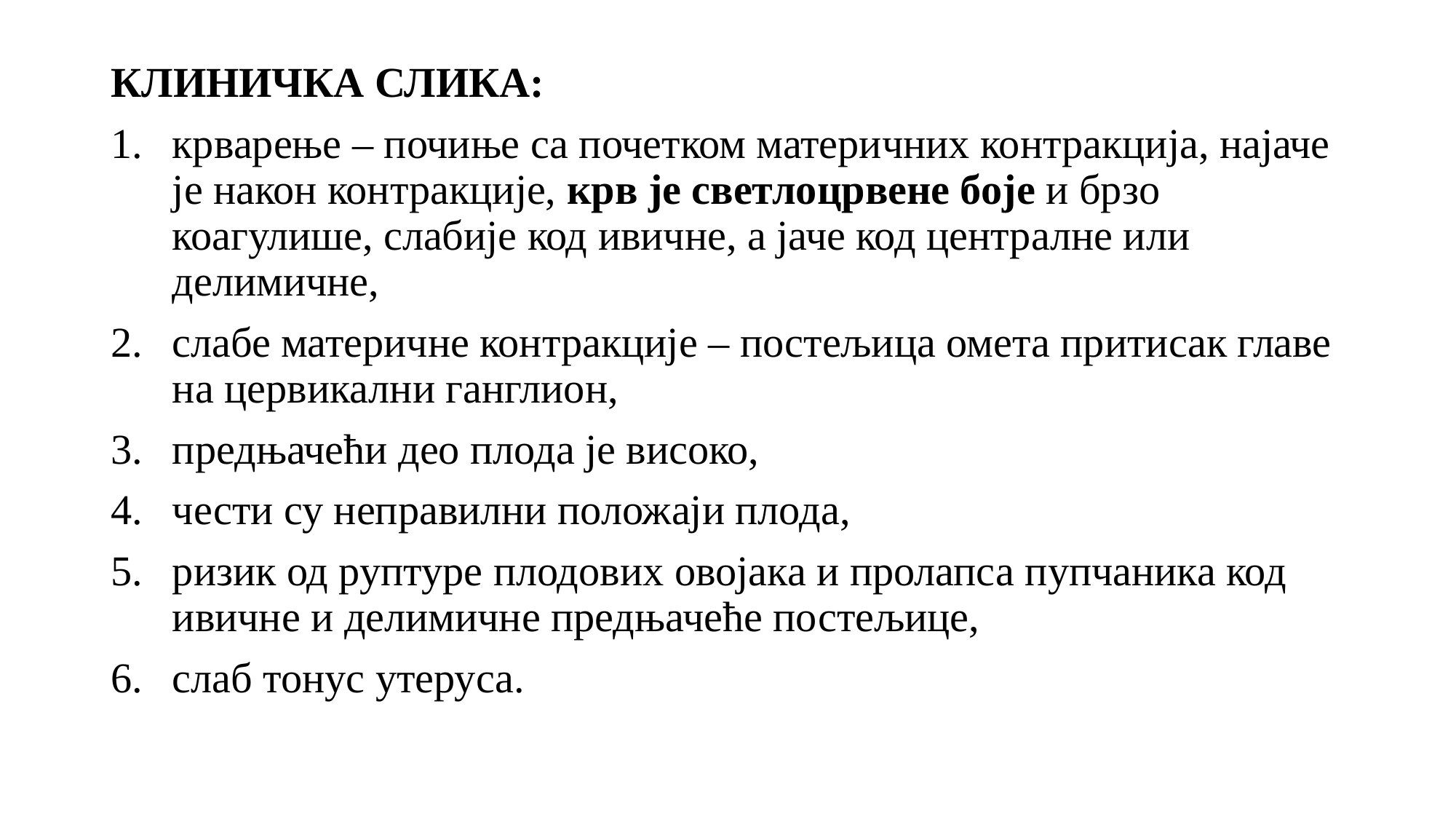

КЛИНИЧКА СЛИКА:
крварење – почиње са почетком материчних контракција, најаче је након контракције, крв је светлоцрвене боје и брзо коагулише, слабије код ивичне, а јаче код централне или делимичне,
слабе материчне контракције – постељица омета притисак главе на цервикални ганглион,
предњачећи део плода је високо,
чести су неправилни положаји плода,
ризик од руптуре плодових овојака и пролапса пупчаника код ивичне и делимичне предњачеће постељице,
слаб тонус утеруса.